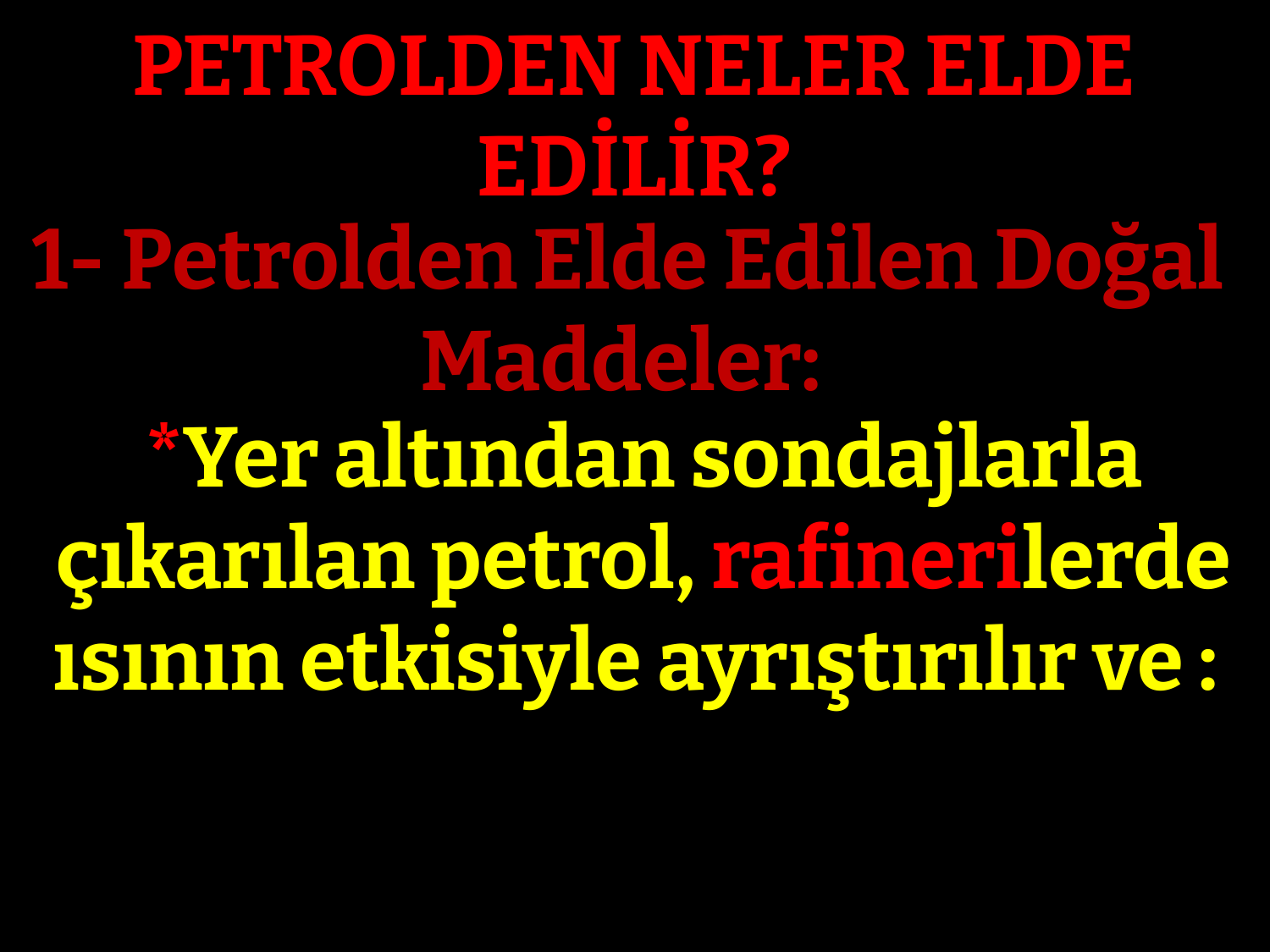

PETROLDEN NELER ELDE EDİLİR?
1- Petrolden Elde Edilen Doğal Maddeler:
#
*Yer altından sondajlarla çıkarılan petrol, rafinerilerde ısının etkisiyle ayrıştırılır ve :